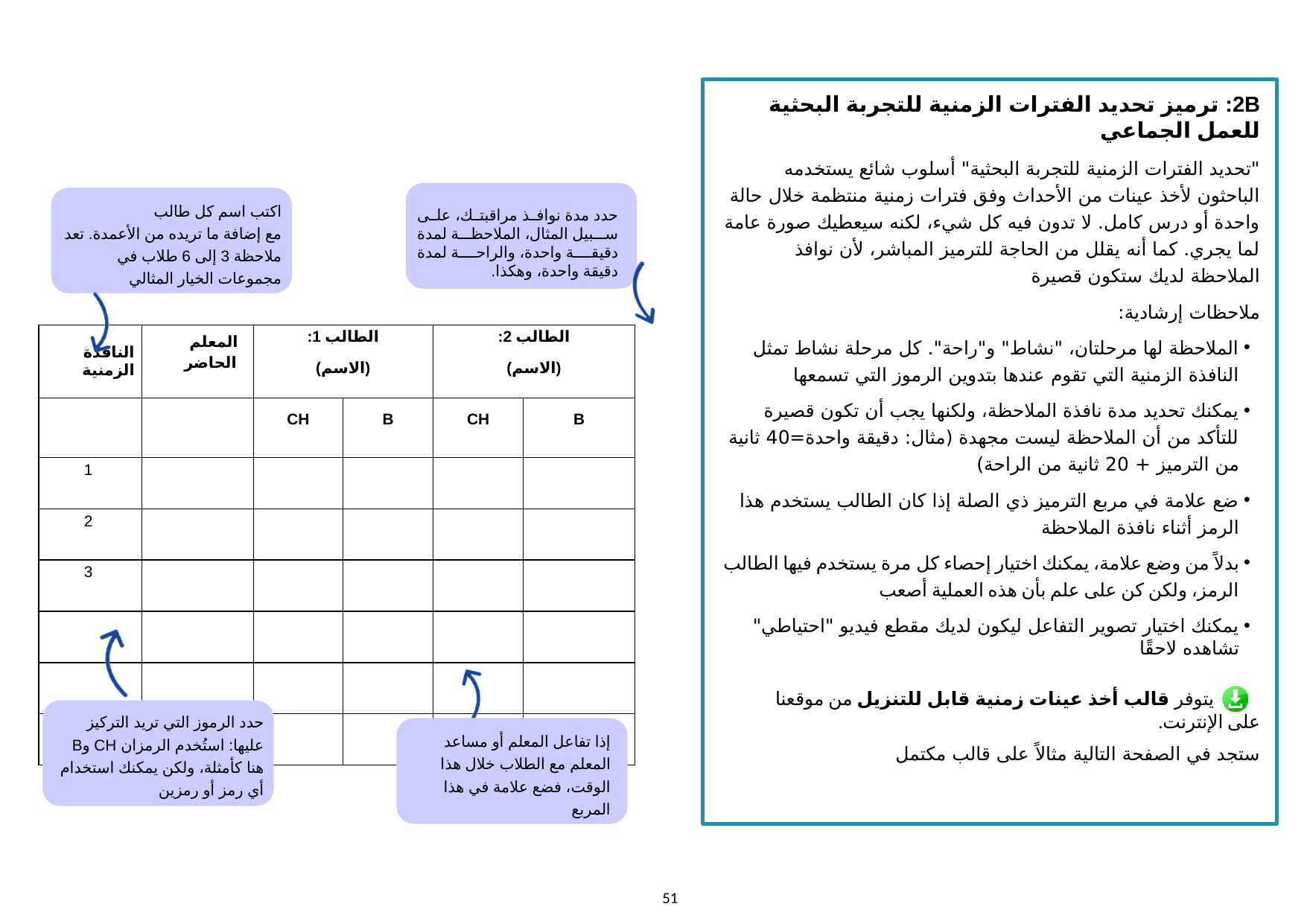

2B: ترميز تحديد الفترات الزمنية للتجربة البحثية للعمل الجماعي
"تحديد الفترات الزمنية للتجربة البحثية" أسلوب شائع يستخدمه الباحثون لأخذ عينات من الأحداث وفق فترات زمنية منتظمة خلال حالة واحدة أو درس كامل. لا تدون فيه كل شيء، لكنه سيعطيك صورة عامة لما يجري. كما أنه يقلل من الحاجة للترميز المباشر، لأن نوافذ الملاحظة لديك ستكون قصيرة
ملاحظات إرشادية:
الملاحظة لها مرحلتان، "نشاط" و"راحة". كل مرحلة نشاط تمثل النافذة الزمنية التي تقوم عندها بتدوين الرموز التي تسمعها
يمكنك تحديد مدة نافذة الملاحظة، ولكنها يجب أن تكون قصيرة للتأكد من أن الملاحظة ليست مجهدة (مثال: دقيقة واحدة=40 ثانية من الترميز + 20 ثانية من الراحة)
ضع علامة في مربع الترميز ذي الصلة إذا كان الطالب يستخدم هذا الرمز أثناء نافذة الملاحظة
بدلاً من وضع علامة، يمكنك اختيار إحصاء كل مرة يستخدم فيها الطالب الرمز، ولكن كن على علم بأن هذه العملية أصعب
يمكنك اختيار تصوير التفاعل ليكون لديك مقطع فيديو "احتياطي" تشاهده لاحقًا

اكتب اسم كل طالب
مع إضافة ما تريده من الأعمدة. تعد ملاحظة 3 إلى 6 طلاب في مجموعات الخيار المثالي
حدد مدة نوافذ مراقبتك، على سبيل المثال، الملاحظة لمدة دقيقة واحدة، والراحة لمدة دقيقة واحدة، وهكذا.

| النافذة الزمنية | المعلم الحاضر | الطالب 1: (الاسم) |  | الطالب 2: (الاسم) |  |
| --- | --- | --- | --- | --- | --- |
|  |  | CH | B | CH | B |
| 1 |  |  |  |  |  |
| 2 |  |  |  |  |  |
| 3 |  |  |  |  |  |
|  |  |  |  |  |  |
|  |  |  |  |  |  |
|  |  |  |  |  |  |

يتوفر قالب أخذ عينات زمنية قابل للتنزيل من موقعنا على الإنترنت.
ستجد في الصفحة التالية مثالاً على قالب مكتمل

حدد الرموز التي تريد التركيز عليها: استُخدم الرمزان CH وB هنا كأمثلة، ولكن يمكنك استخدام أي رمز أو رمزين

إذا تفاعل المعلم أو مساعد المعلم مع الطلاب خلال هذا الوقت، فضع علامة في هذا المربع
51